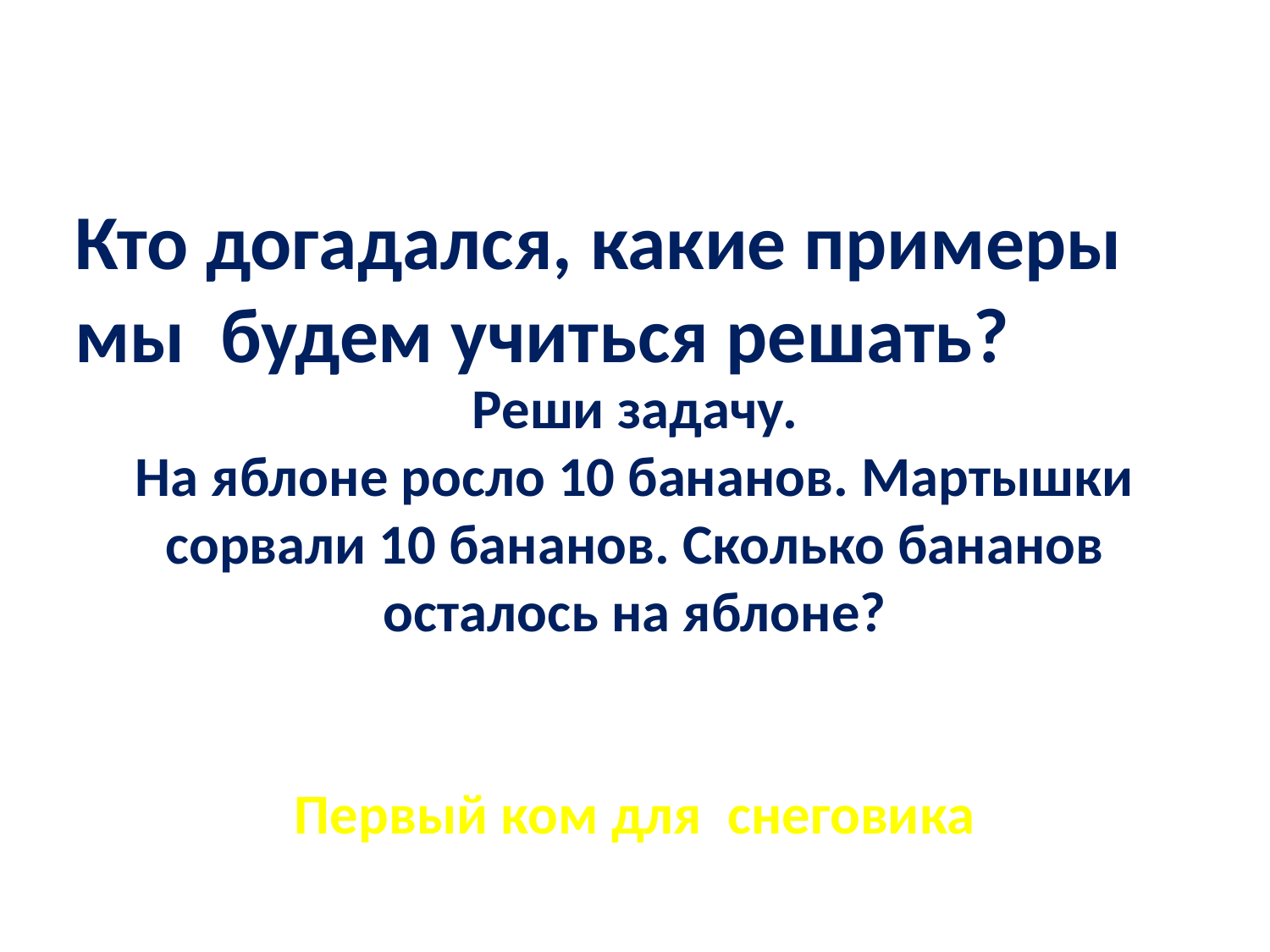

#
Кто догадался, какие примеры
мы  будем учиться решать?

Реши задачу.
На яблоне росло 10 бананов. Мартышки Реши задачу.
На яблоне росло 10 бананов. Мартышки сорвали 10 бананов. Сколько бананов осталось на яблоне?
10 бананов. Сколько бананов осталось на яблоне?
Первый ком для  снеговика